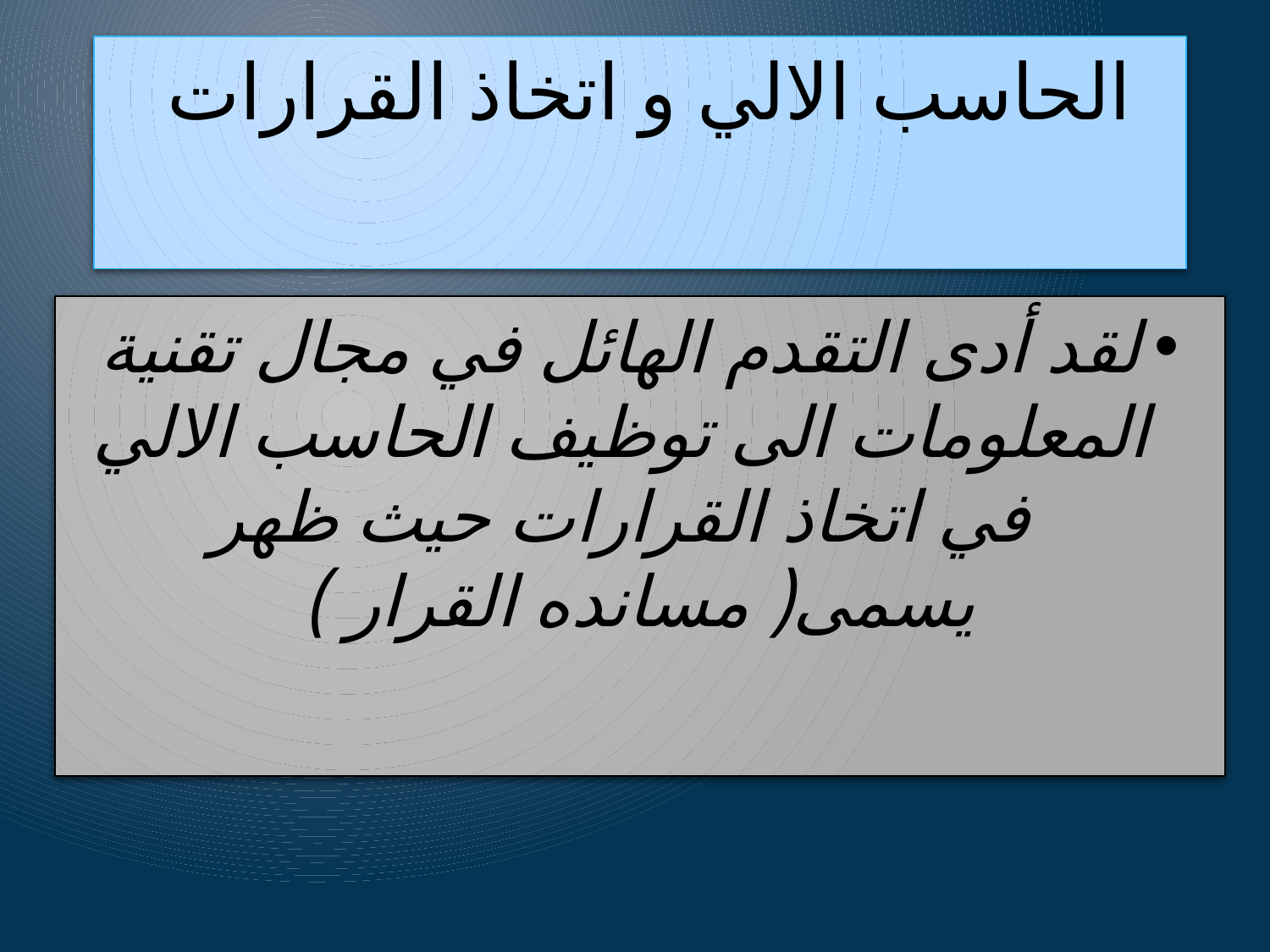

# الحاسب الالي و اتخاذ القرارات
لقد أدى التقدم الهائل في مجال تقنية المعلومات الى توظيف الحاسب الالي في اتخاذ القرارات حيث ظهر يسمى( مسانده القرار )